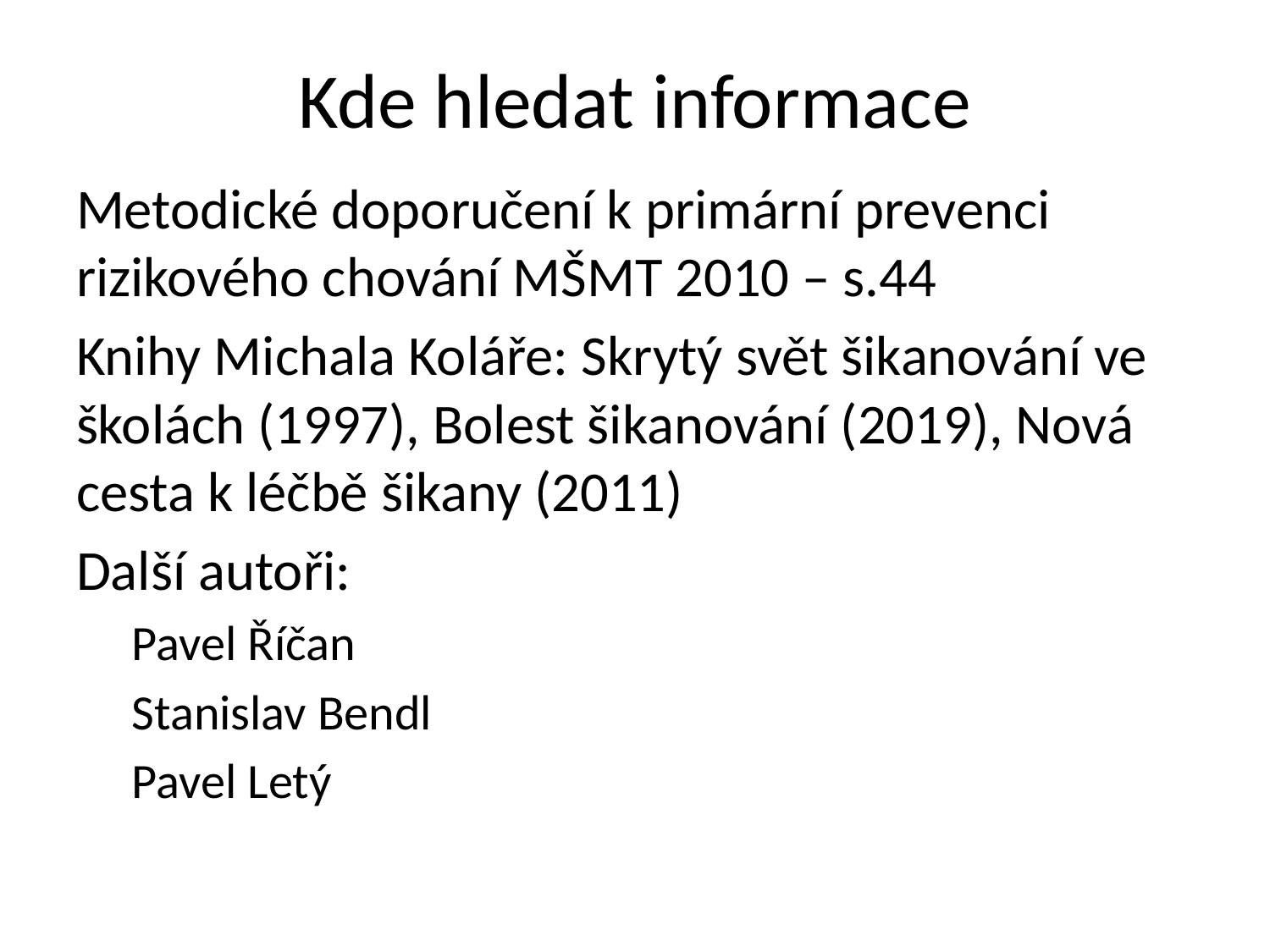

# Kde hledat informace
Metodické doporučení k primární prevenci rizikového chování MŠMT 2010 – s.44
Knihy Michala Koláře: Skrytý svět šikanování ve školách (1997), Bolest šikanování (2019), Nová cesta k léčbě šikany (2011)
Další autoři:
Pavel Říčan
Stanislav Bendl
Pavel Letý